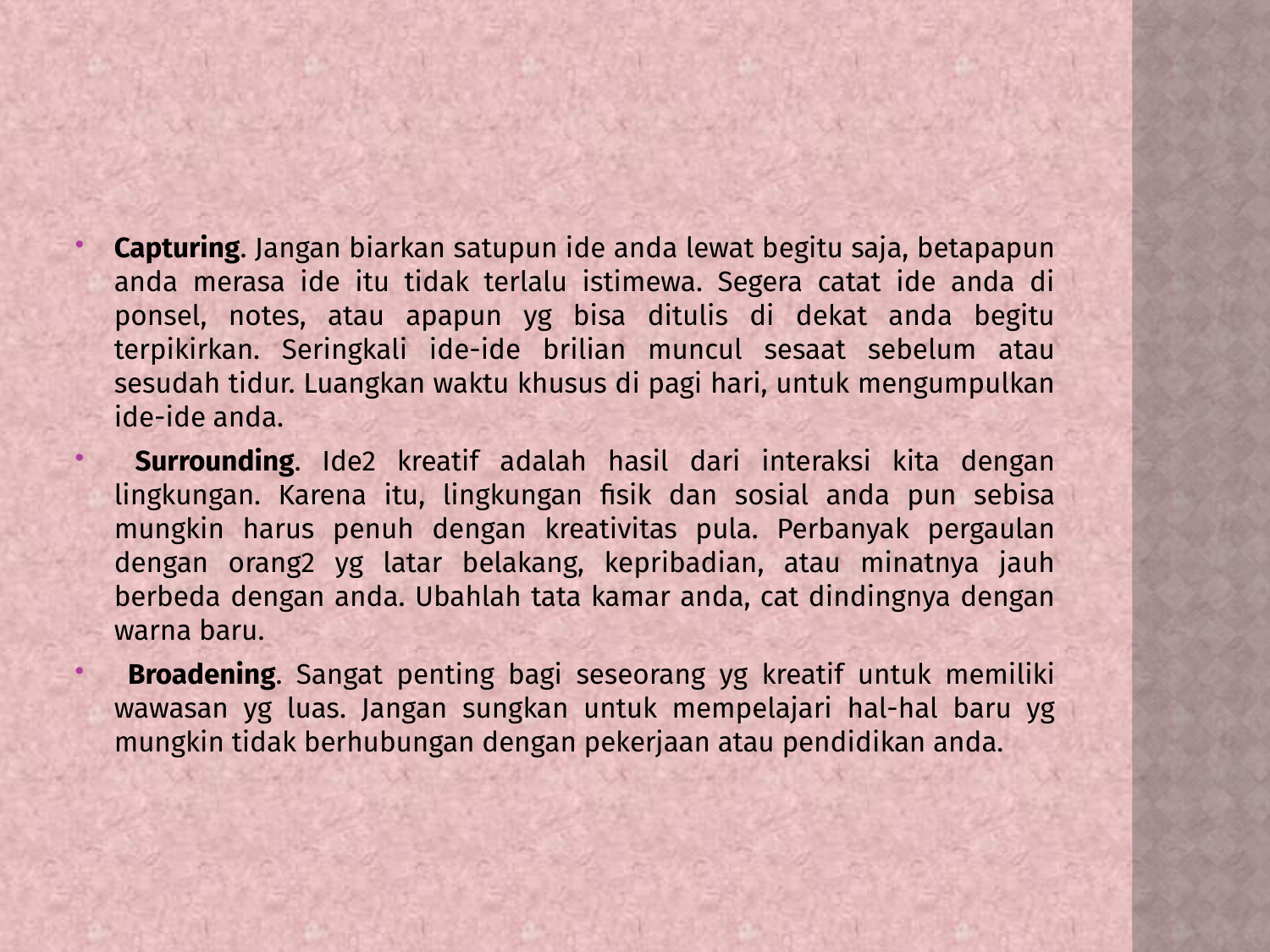

#
Capturing. Jangan biarkan satupun ide anda lewat begitu saja, betapapun anda merasa ide itu tidak terlalu istimewa. Segera catat ide anda di ponsel, notes, atau apapun yg bisa ditulis di dekat anda begitu terpikirkan. Seringkali ide-ide brilian muncul sesaat sebelum atau sesudah tidur. Luangkan waktu khusus di pagi hari, untuk mengumpulkan ide-ide anda.
 Surrounding. Ide2 kreatif adalah hasil dari interaksi kita dengan lingkungan. Karena itu, lingkungan fisik dan sosial anda pun sebisa mungkin harus penuh dengan kreativitas pula. Perbanyak pergaulan dengan orang2 yg latar belakang, kepribadian, atau minatnya jauh berbeda dengan anda. Ubahlah tata kamar anda, cat dindingnya dengan warna baru.
 Broadening. Sangat penting bagi seseorang yg kreatif untuk memiliki wawasan yg luas. Jangan sungkan untuk mempelajari hal-hal baru yg mungkin tidak berhubungan dengan pekerjaan atau pendidikan anda.